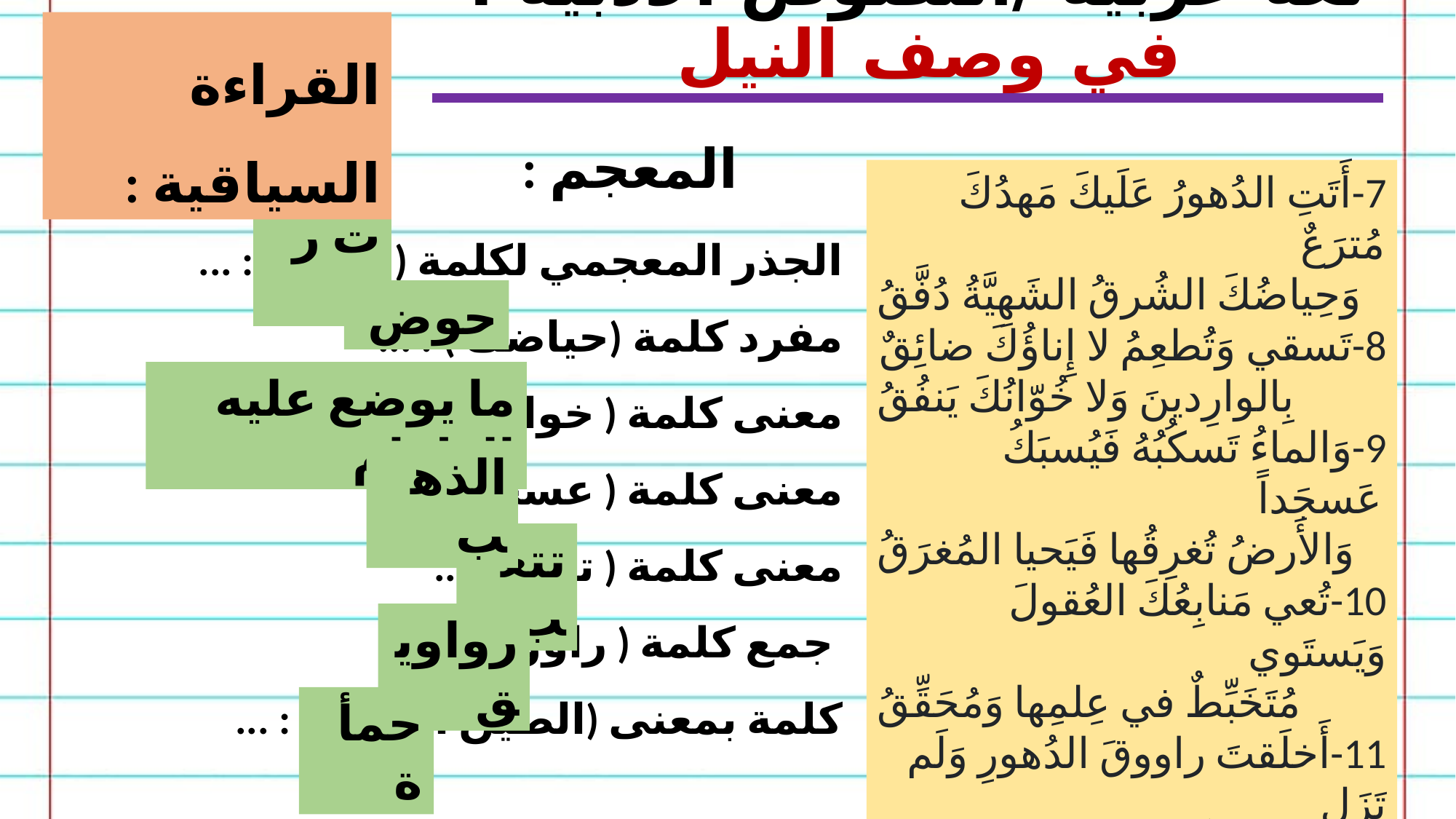

لغة عربية /النصوص الأدبية : في وصف النيل
القراءة السياقية :
المعجم :
7-أَتَتِ الدُهورُ عَلَيكَ مَهدُكَ مُترَعٌ
وَحِياضُكَ الشُرقُ الشَهِيَّةُ دُفَّقُ
8-تَسقي وَتُطعِمُ لا إِناؤُكَ ضائِقٌ
بِالوارِدينَ وَلا خُوّانُكَ يَنفُقُ
9-وَالماءُ تَسكُبُهُ فَيُسبَكُ عَسجَداً
وَالأَرضُ تُغرِقُها فَيَحيا المُغرَقُ
10-تُعي مَنابِعُكَ العُقولَ وَيَستَوي
مُتَخَبِّطٌ في عِلمِها وَمُحَقِّقُ
11-أَخلَقتَ راووقَ الدُهورِ وَلَم تَزَل
بِكَ حَمأَةٌ كَالمِسكِ لا تَتَرَوَّقُ
12-حَمراءُ في الأَحواضِ إِلّا أَنَّها
بَيضاءُ في عُنُقِ الثَرى تَتَأَلَّقُ
ت ر ع
الجذر المعجمي لكلمة ( مترع ) : ...
مفرد كلمة (حياضك ) : ...
معنى كلمة ( خوانك) : ...
معنى كلمة ( عسجدا) : ...
معنى كلمة ( تعي ): ...
 جمع كلمة ( راووق ) : ...
كلمة بمعنى (الطين الأسود) : ...
حوض
ما يوضع عليه الطعام
الذهب
تتعب
رواويق
حمأة